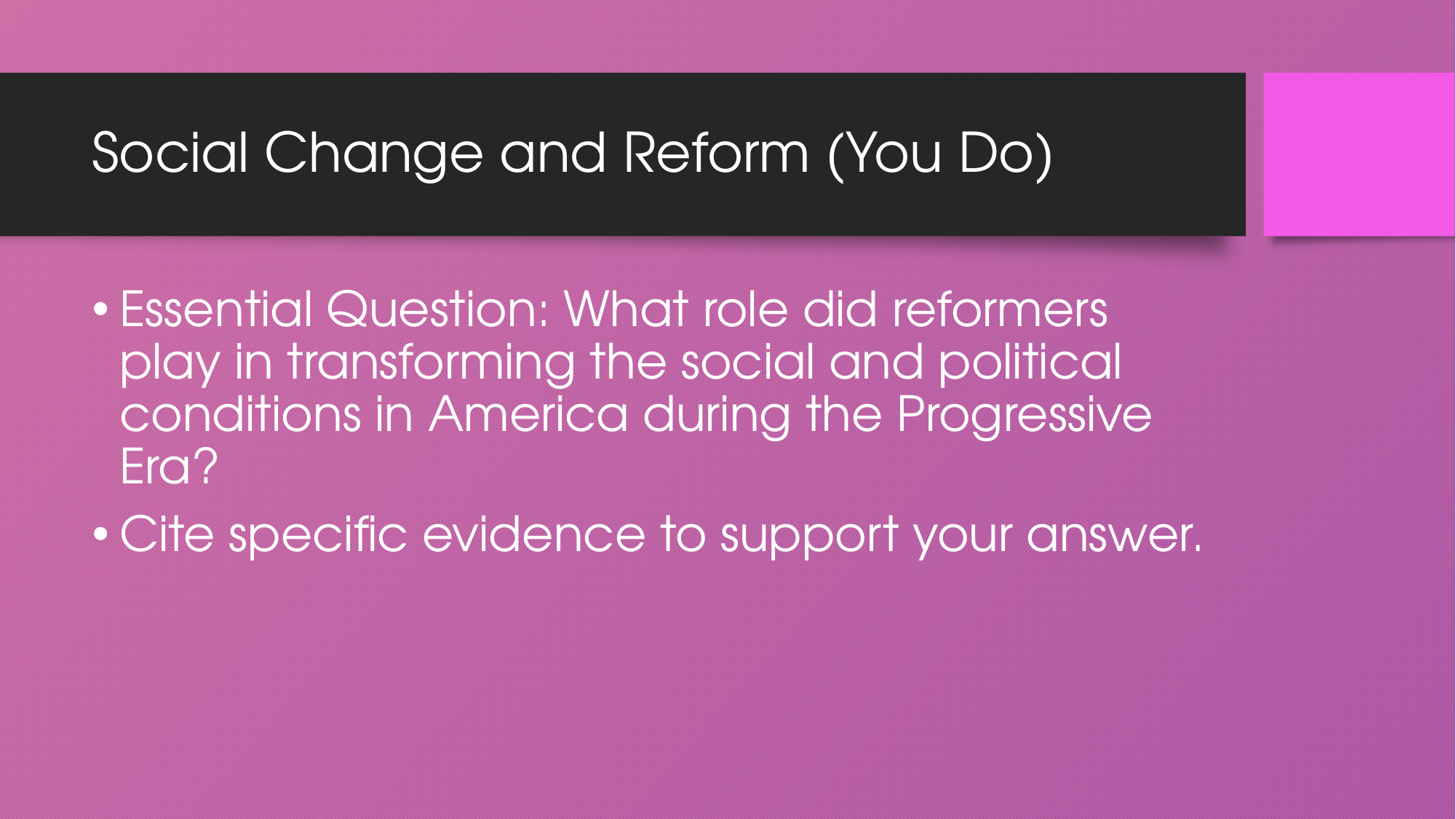

# Social Change and Reform (You Do)
Essential Question: What role did reformers play in transforming the social and political conditions in America during the Progressive Era?
Cite specific evidence to support your answer.